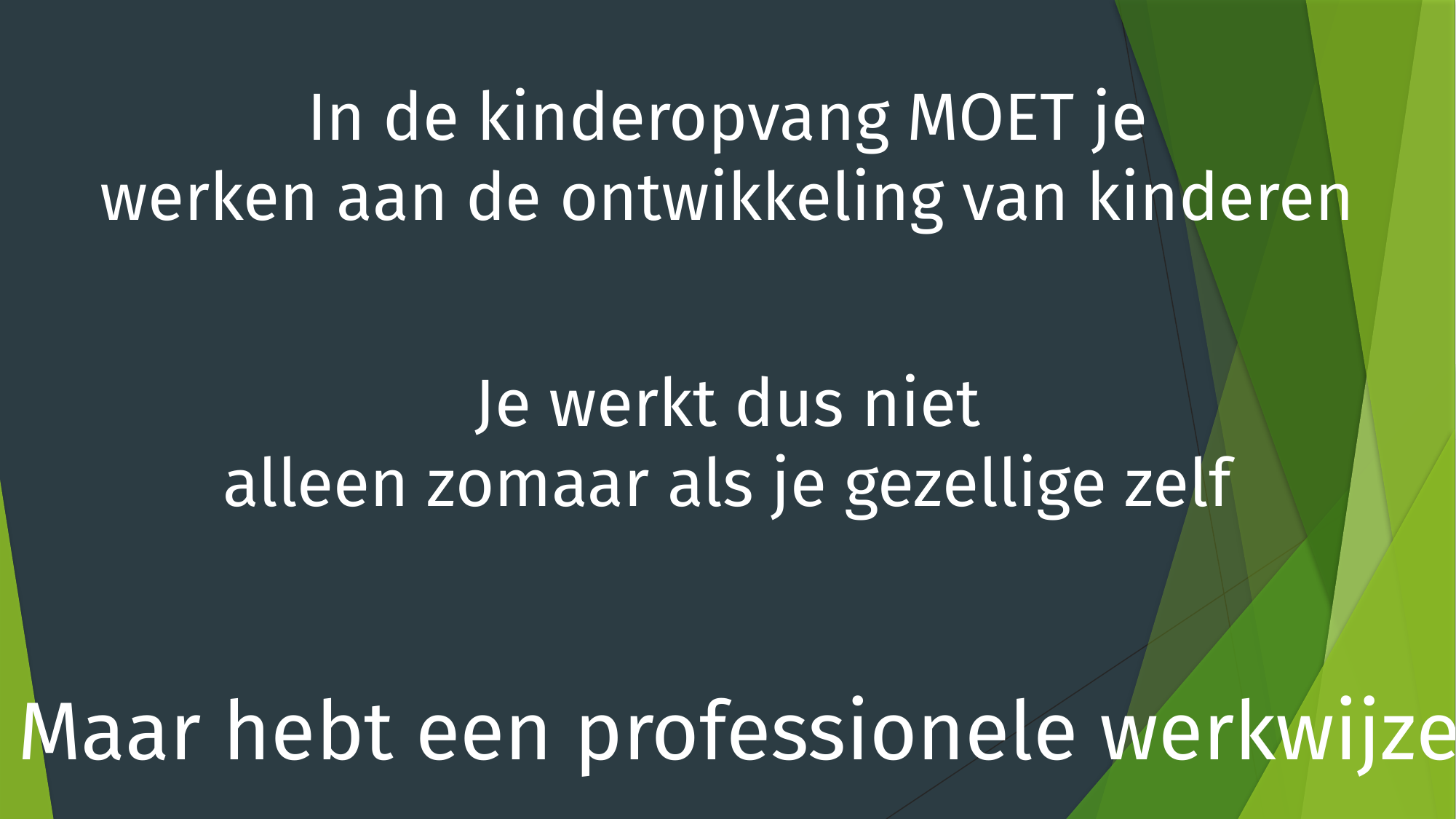

In de kinderopvang MOET je
werken aan de ontwikkeling van kinderen
Je werkt dus niet
alleen zomaar als je gezellige zelf
Maar hebt een professionele werkwijze